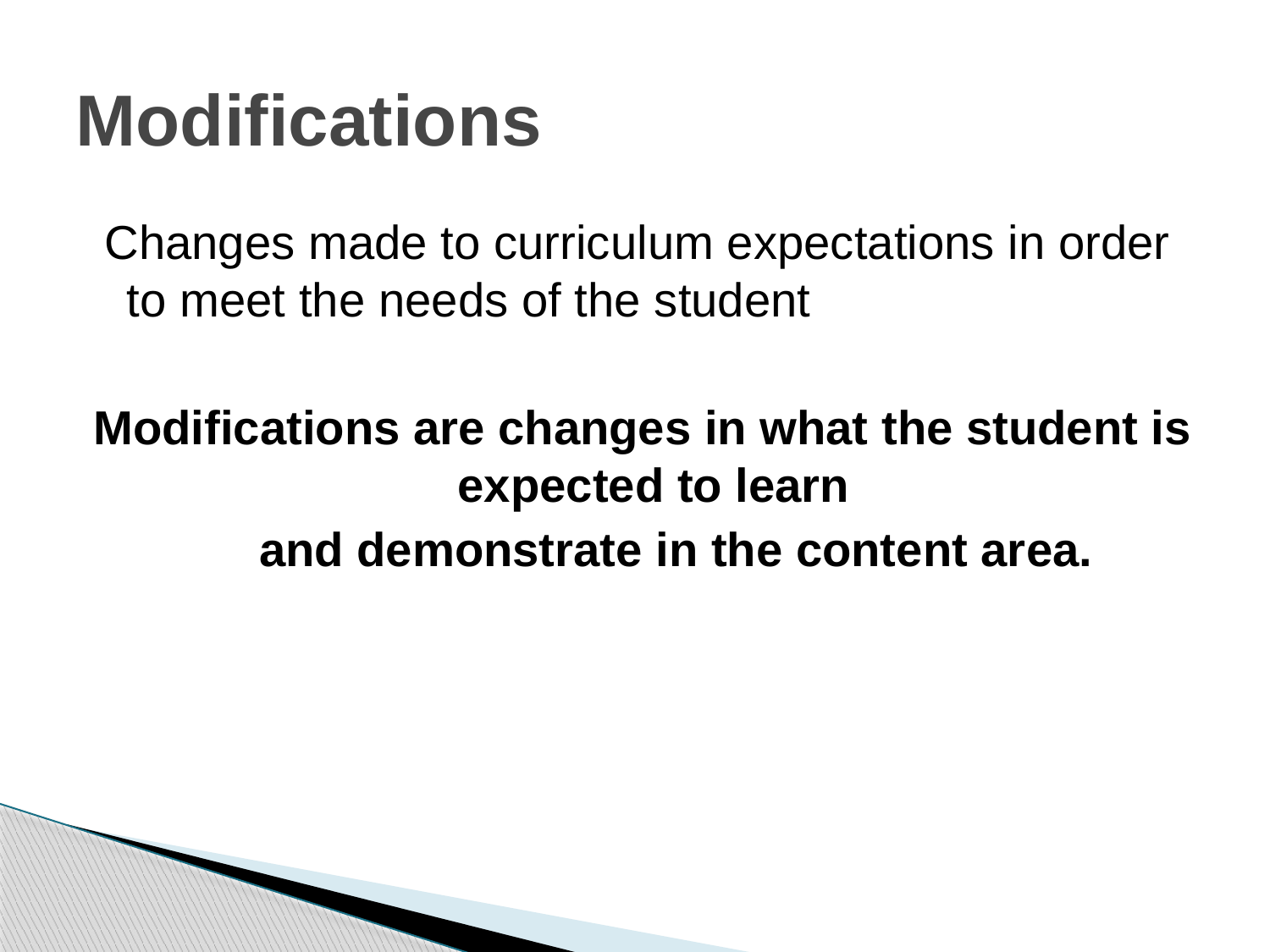

# Modifications
 Changes made to curriculum expectations in order to meet the needs of the student

Modifications are changes in what the student is expected to learn
     and demonstrate in the content area.